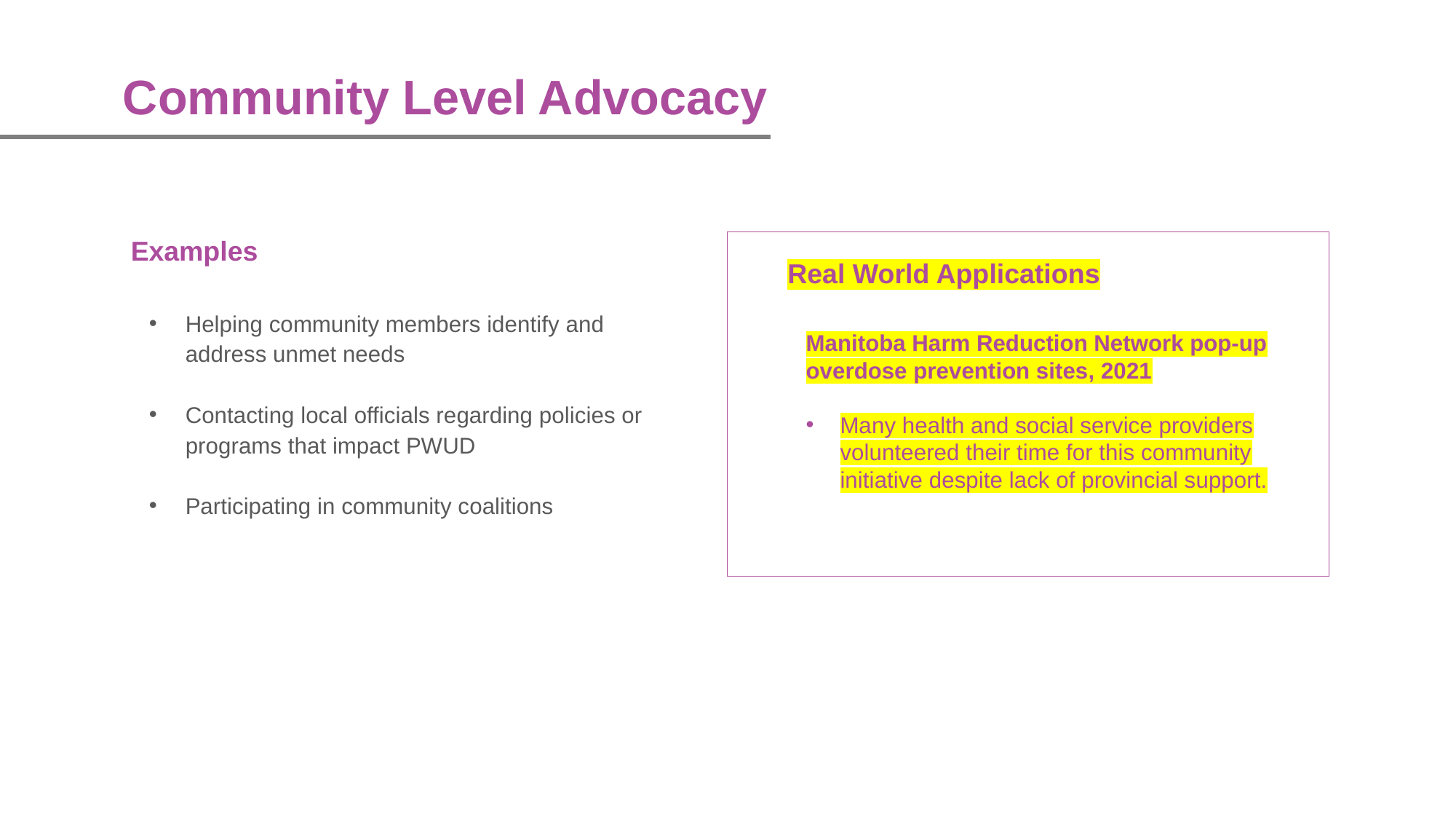

Examples

Helping community members identify and address unmet needs

Contacting local officials regarding policies or programs that impact PWUD
Participating in community coalitions

Real World Applications

Manitoba Harm Reduction Network pop-up overdose prevention sites, 2021

Many health and social service providers volunteered their time for this community initiative despite lack of provincial support.